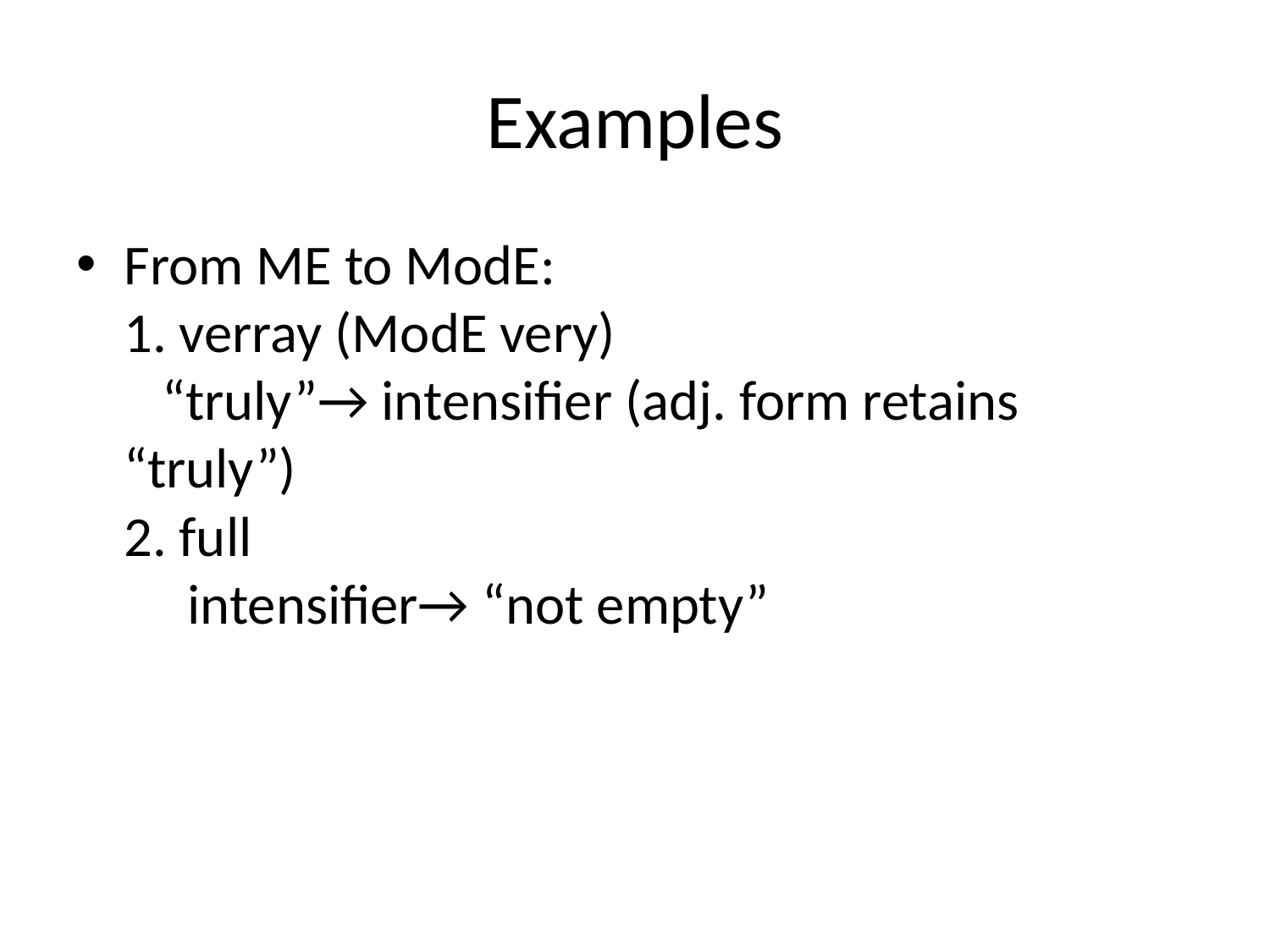

# Examples
From ME to ModE:
1. verray (ModE very)
   “truly”→ intensifier (adj. form retains “truly”)
2. full
     intensifier→ “not empty”